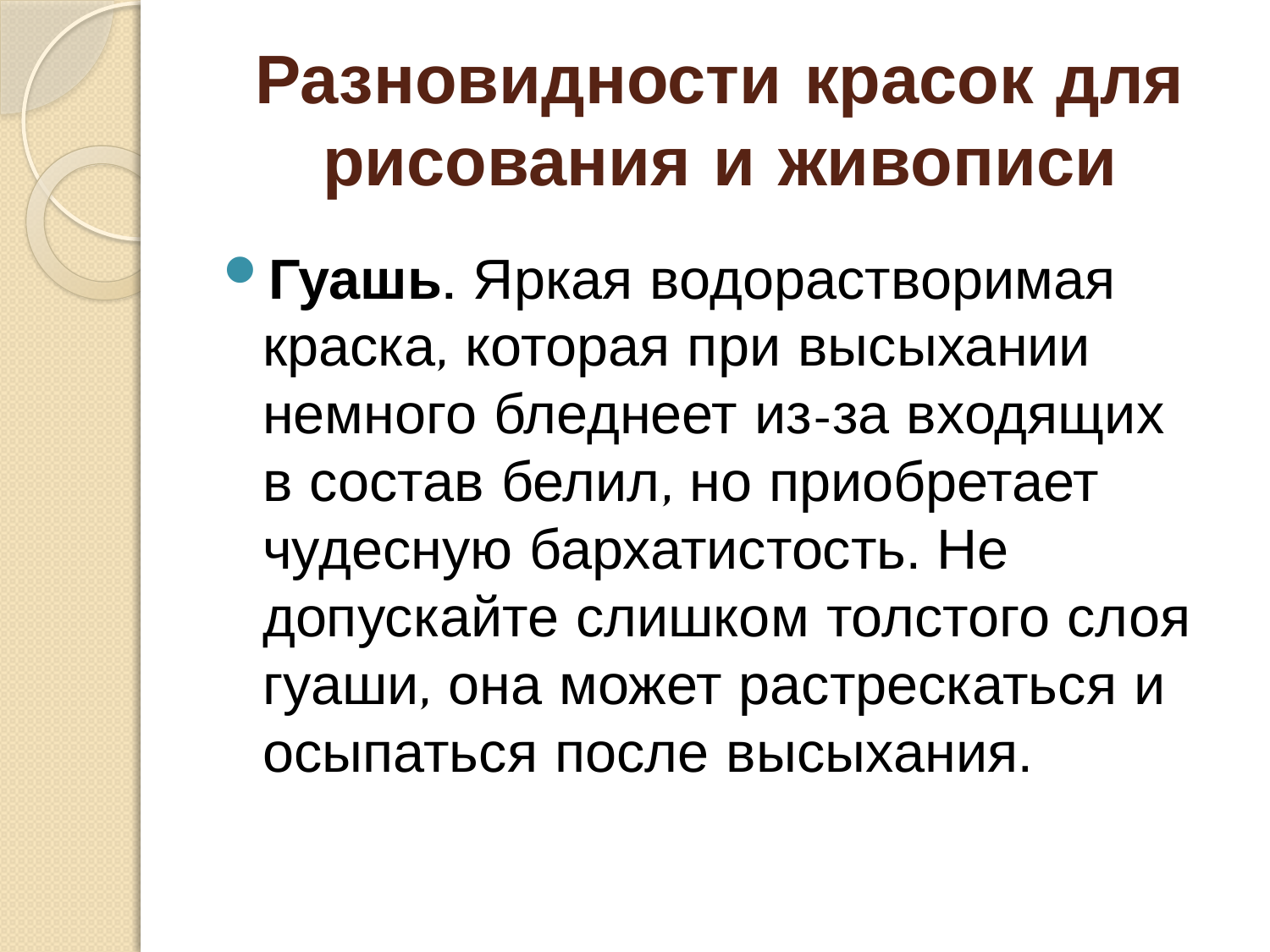

# Разновидности красок для рисования и живописи
Гуашь. Яркая водорастворимая краска, которая при высыхании немного бледнеет из-за входящих в состав белил, но приобретает чудесную бархатистость. Не допускайте слишком толстого слоя гуаши, она может растрескаться и осыпаться после высыхания.